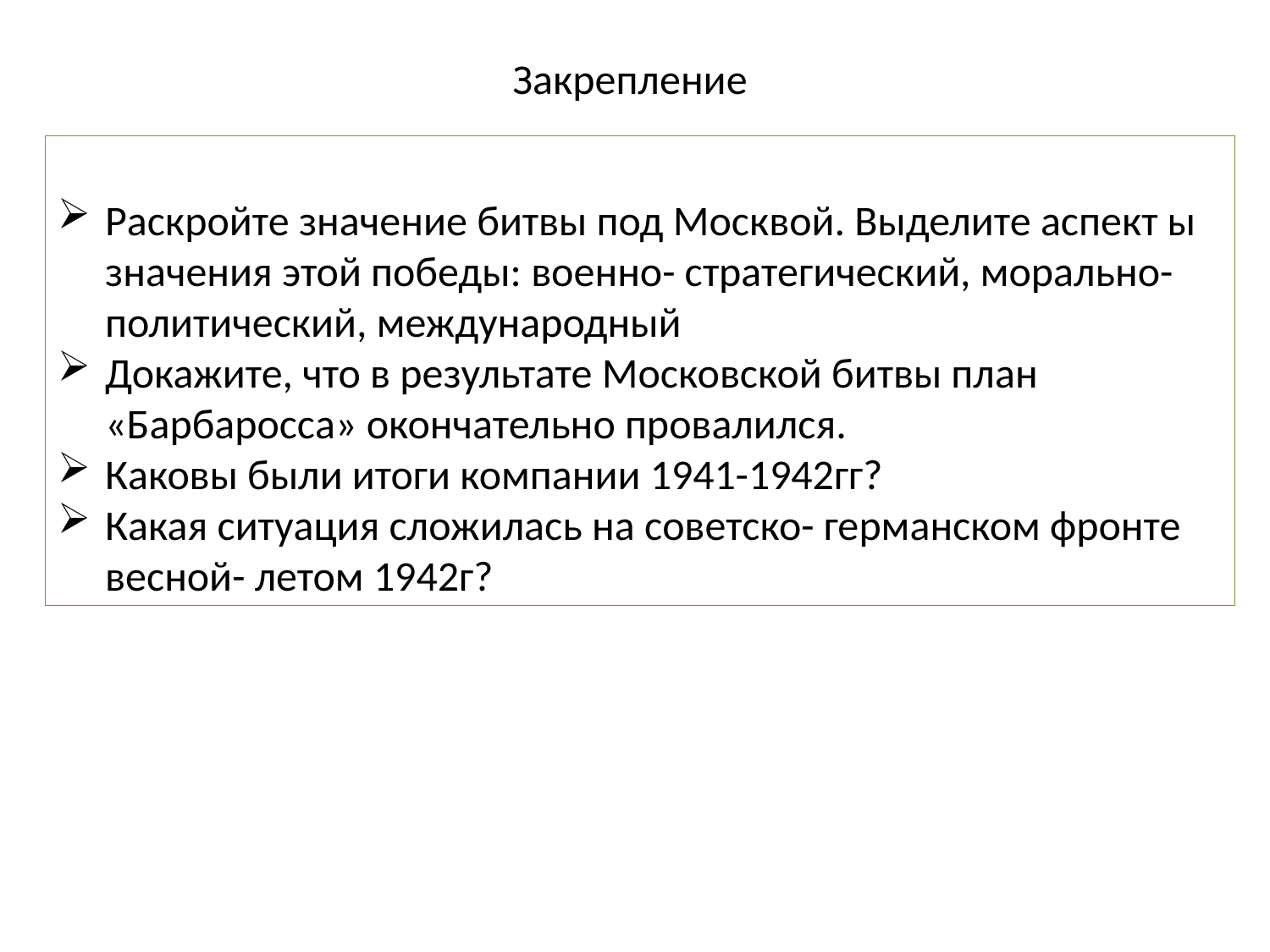

Закрепление

Раскройте значение битвы под Москвой. Выделите аспект ы значения этой победы: военно- стратегический, морально- политический, международный
Докажите, что в результате Московской битвы план «Барбаросса» окончательно провалился.
Каковы были итоги компании 1941-1942гг?
Какая ситуация сложилась на советско- германском фронте весной- летом 1942г?